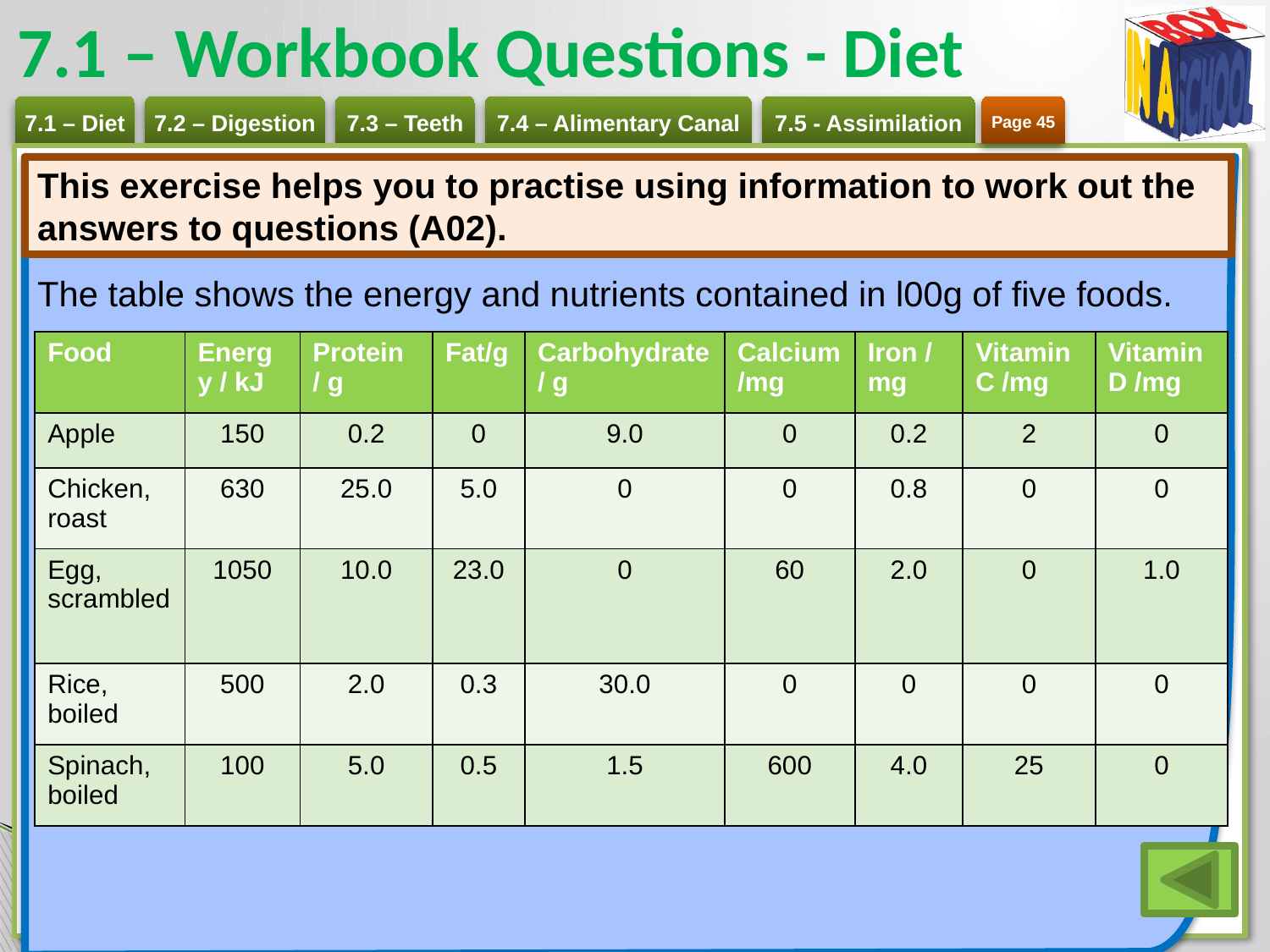

# 7.1 – Workbook Questions - Diet
Page 45

The table shows the energy and nutrients contained in l00g of five foods.

This exercise helps you to practise using information to work out the answers to questions (A02).
| Food | Energy / kJ | Protein / g | Fat/g | Carbohydrate / g | Calcium /mg | Iron /mg | Vitamin C /mg | Vitamin D /mg |
| --- | --- | --- | --- | --- | --- | --- | --- | --- |
| Apple | 150 | 0.2 | 0 | 9.0 | 0 | 0.2 | 2 | 0 |
| Chicken, roast | 630 | 25.0 | 5.0 | 0 | 0 | 0.8 | 0 | 0 |
| Egg, scrambled | 1050 | 10.0 | 23.0 | 0 | 60 | 2.0 | 0 | 1.0 |
| Rice, boiled | 500 | 2.0 | 0.3 | 30.0 | 0 | 0 | 0 | 0 |
| Spinach, boiled | 100 | 5.0 | 0.5 | 1.5 | 600 | 4.0 | 25 | 0 |